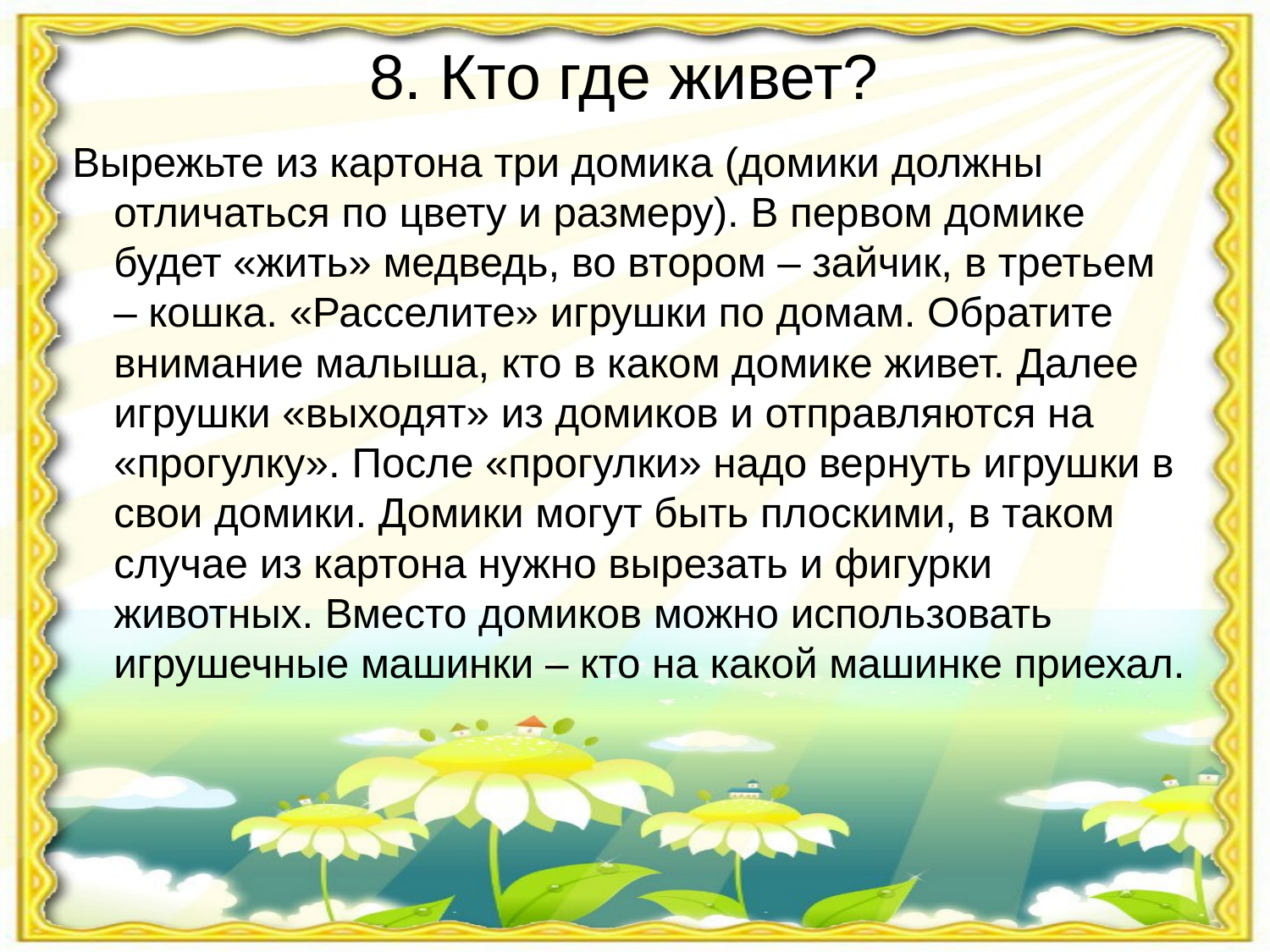

# 8. Кто где живет?
Вырежьте из картона три домика (домики должны отличаться по цвету и размеру). В первом домике будет «жить» медведь, во втором – зайчик, в третьем – кошка. «Расселите» игрушки по домам. Обратите внимание малыша, кто в каком домике живет. Далее игрушки «выходят» из домиков и отправляются на «прогулку». После «прогулки» надо вернуть игрушки в свои домики. Домики могут быть плоскими, в таком случае из картона нужно вырезать и фигурки животных. Вместо домиков можно использовать игрушечные машинки – кто на какой машинке приехал.